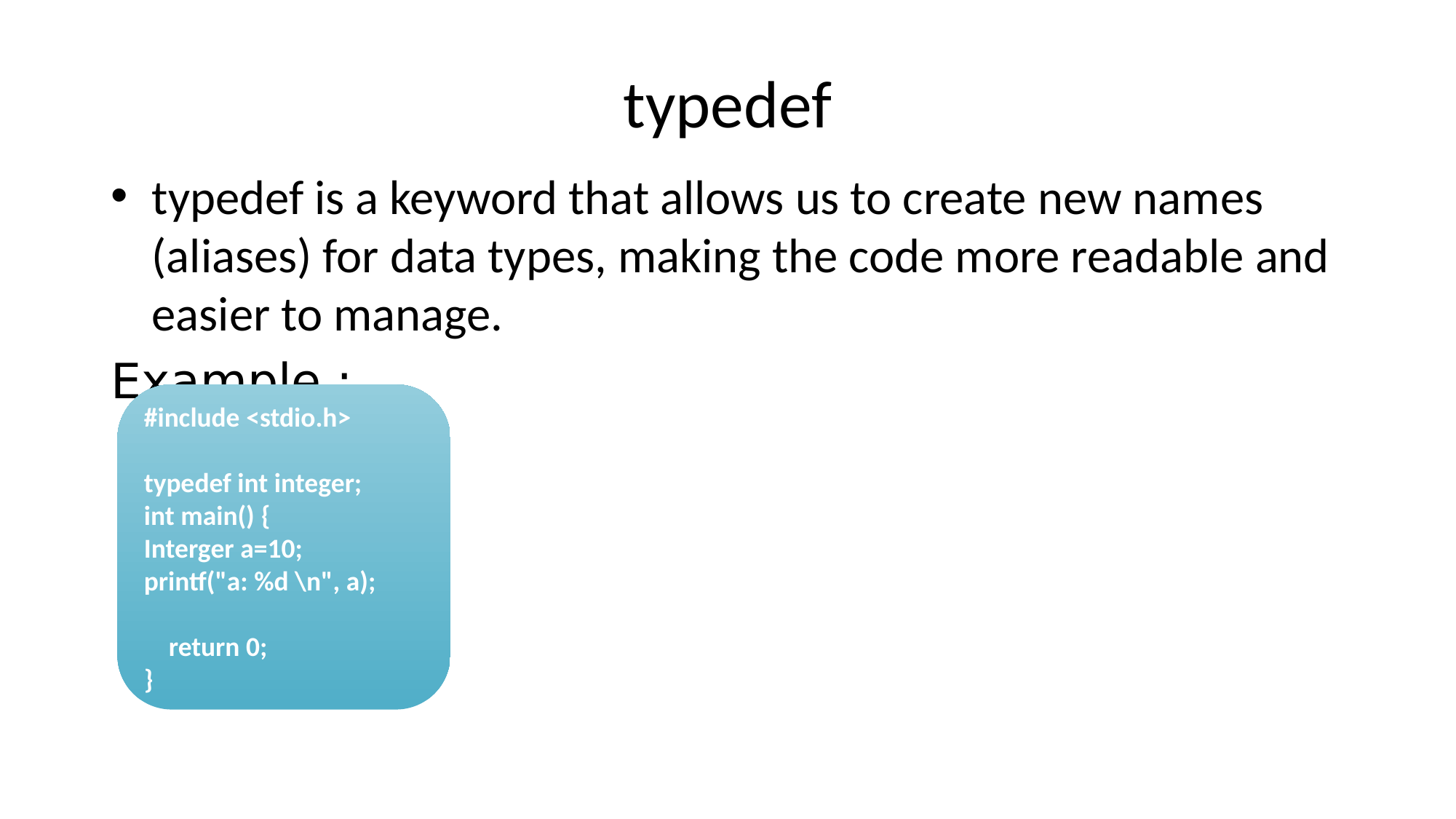

# typedef
typedef is a keyword that allows us to create new names (aliases) for data types, making the code more readable and easier to manage.
Example :
#include <stdio.h>

typedef int integer;
int main() {
Interger a=10;
printf("a: %d \n", a);

    return 0;
}